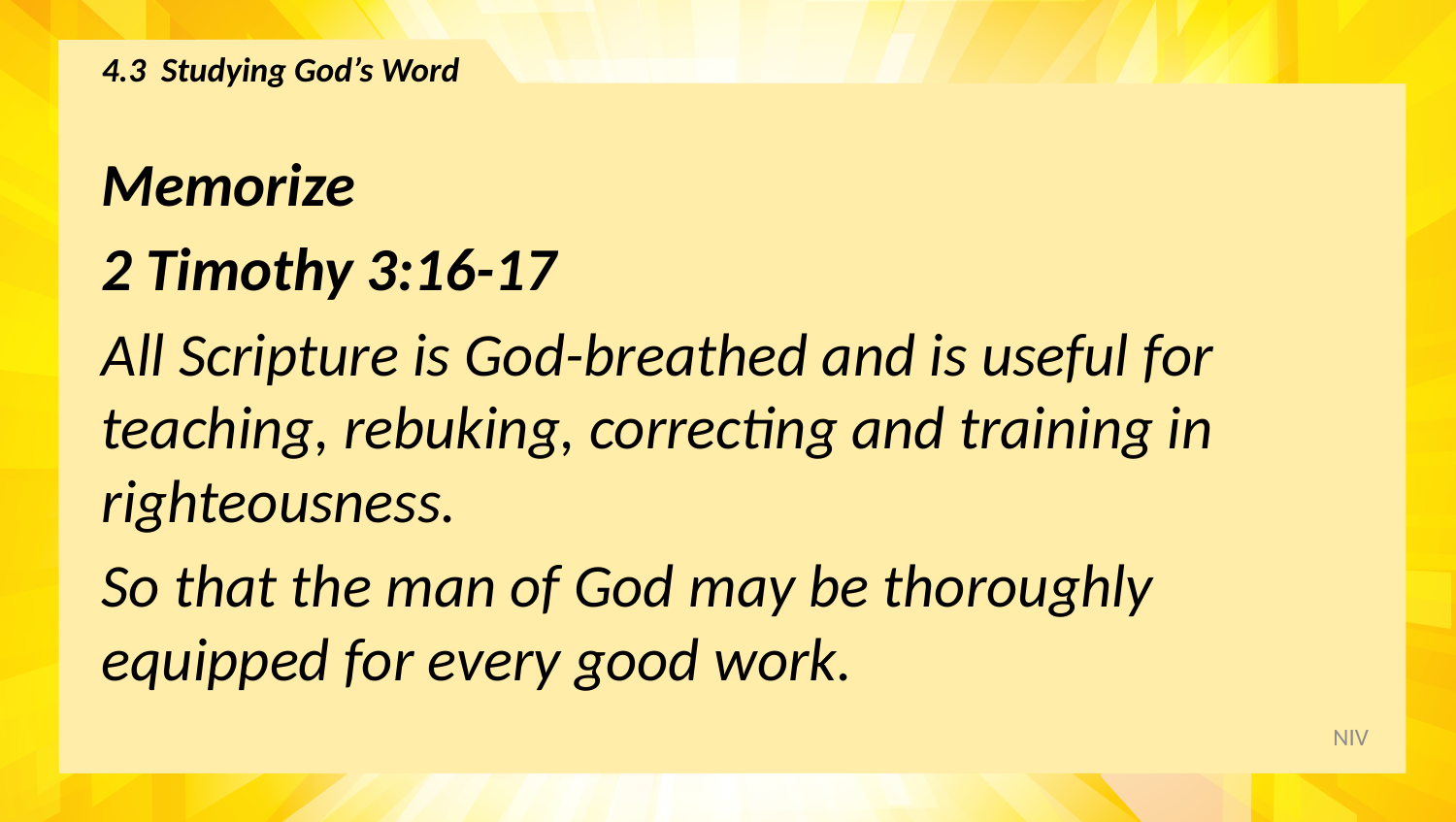

# 4.3  Studying God’s Word
Memorize
2 Timothy 3:16-17
All Scripture is God-breathed and is useful for teaching, rebuking, correcting and training in righteousness.
So that the man of God may be thoroughly equipped for every good work.
NIV